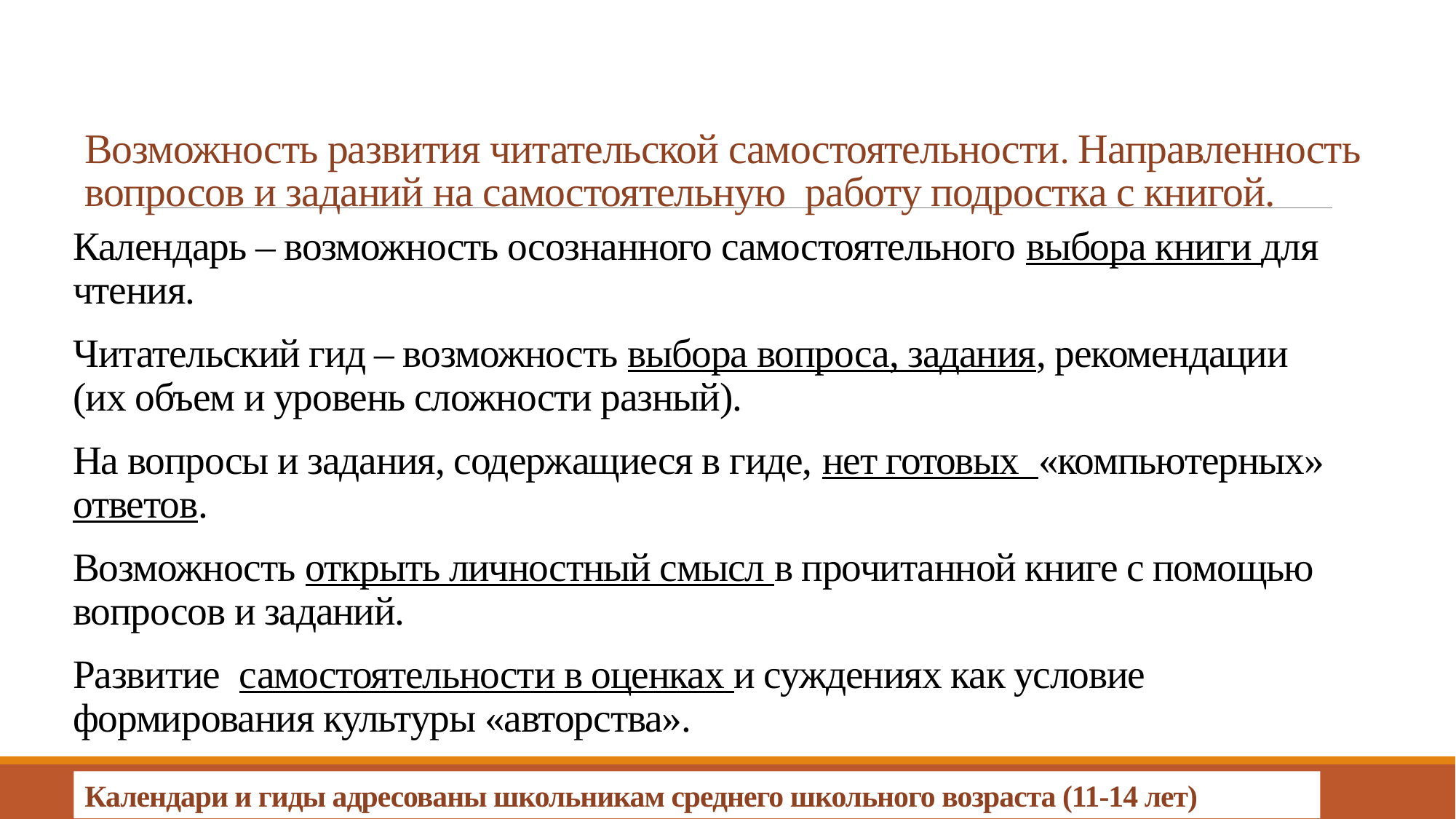

# Возможность развития читательской самостоятельности. Направленность вопросов и заданий на самостоятельную  работу подростка с книгой.
Календарь – возможность осознанного самостоятельного выбора книги для чтения.
Читательский гид – возможность выбора вопроса, задания, рекомендации (их объем и уровень сложности разный).
На вопросы и задания, содержащиеся в гиде, нет готовых  «компьютерных» ответов.
Возможность открыть личностный смысл в прочитанной книге с помощью вопросов и заданий.
Развитие  самостоятельности в оценках и суждениях как условие формирования культуры «авторства».

Календари и гиды адресованы школьникам среднего школьного возраста (11-14 лет)